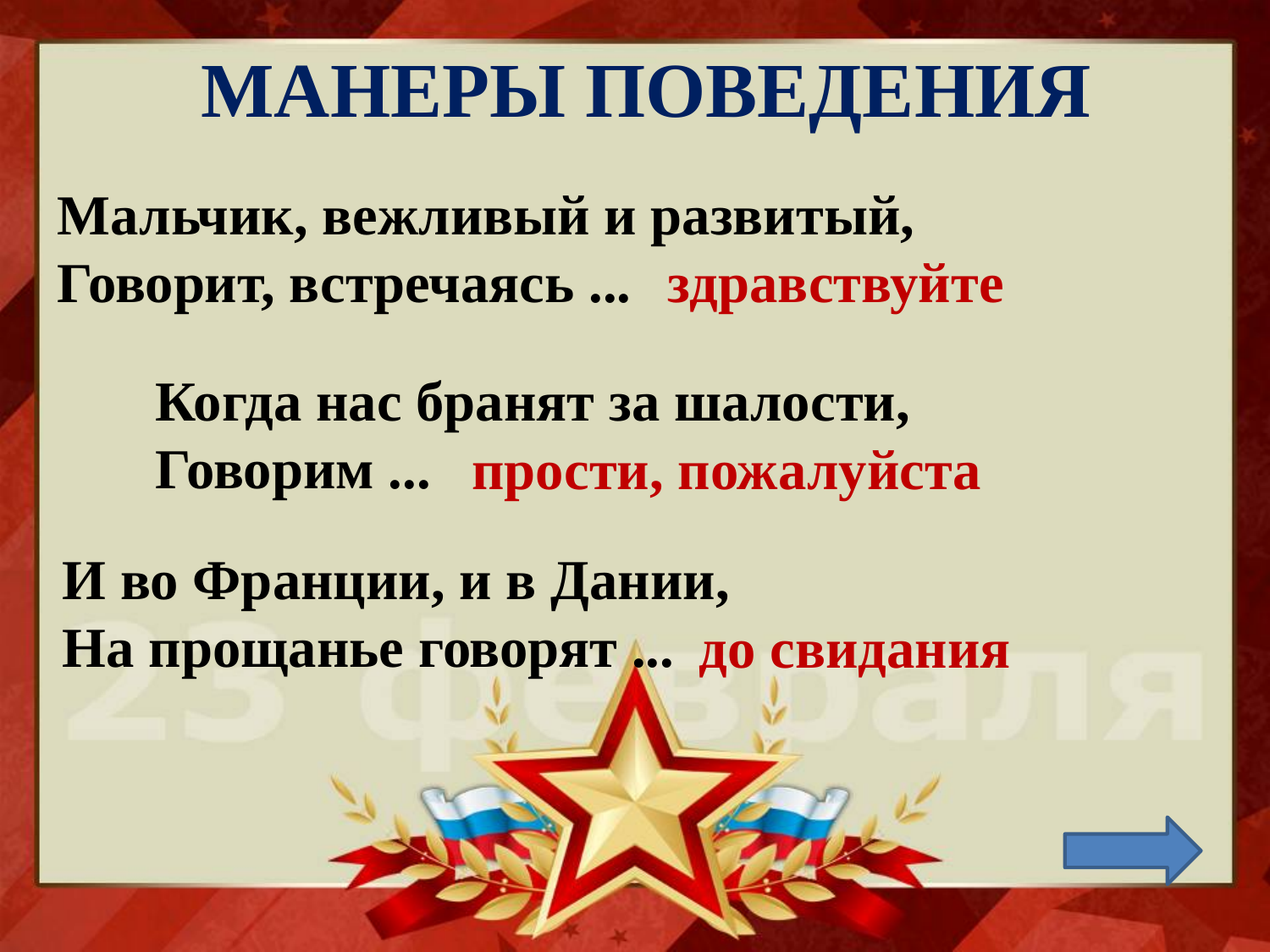

# МАНЕРЫ ПОВЕДЕНИЯ
Мальчик, вежливый и развитый,
Говорит, встречаясь ...
 здравствуйте
Когда нас бранят за шалости,
Говорим ...
прости, пожалуйста
И во Франции, и в Дании,
На прощанье говорят ...
до свидания